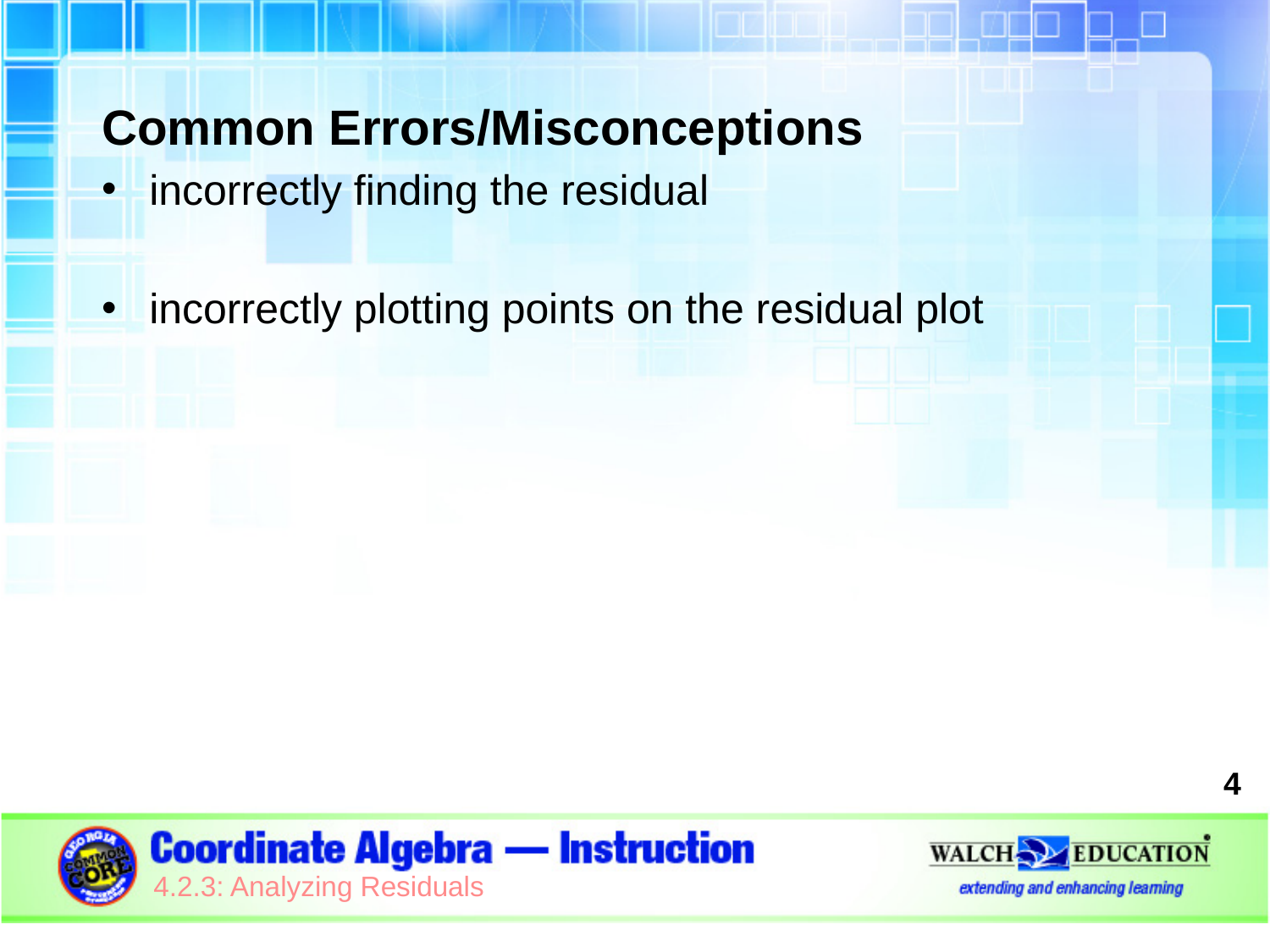

Common Errors/Misconceptions
incorrectly finding the residual

incorrectly plotting points on the residual plot
4
4.2.3: Analyzing Residuals